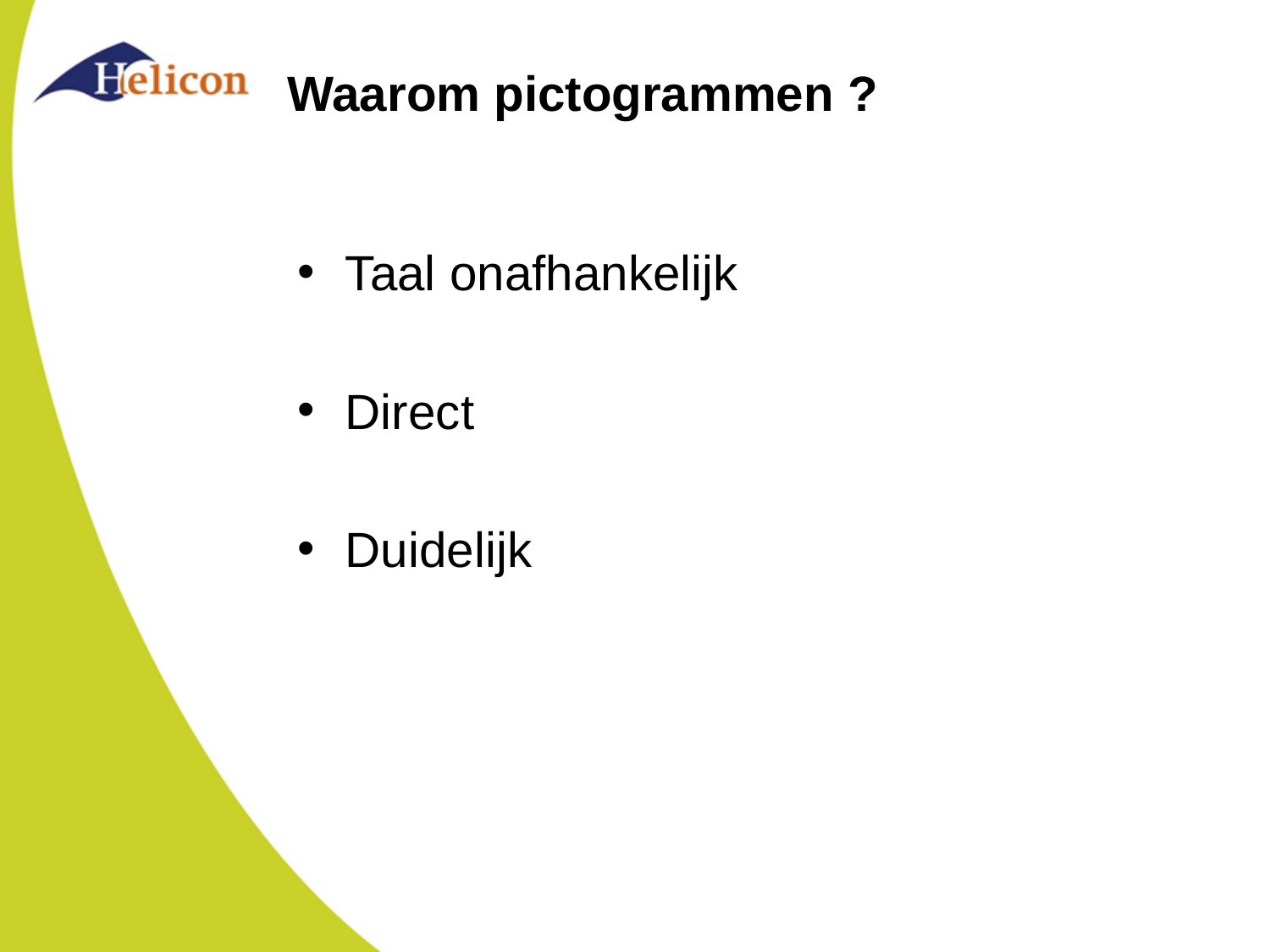

# Waarom pictogrammen ?

Taal onafhankelijk

Direct

Duidelijk